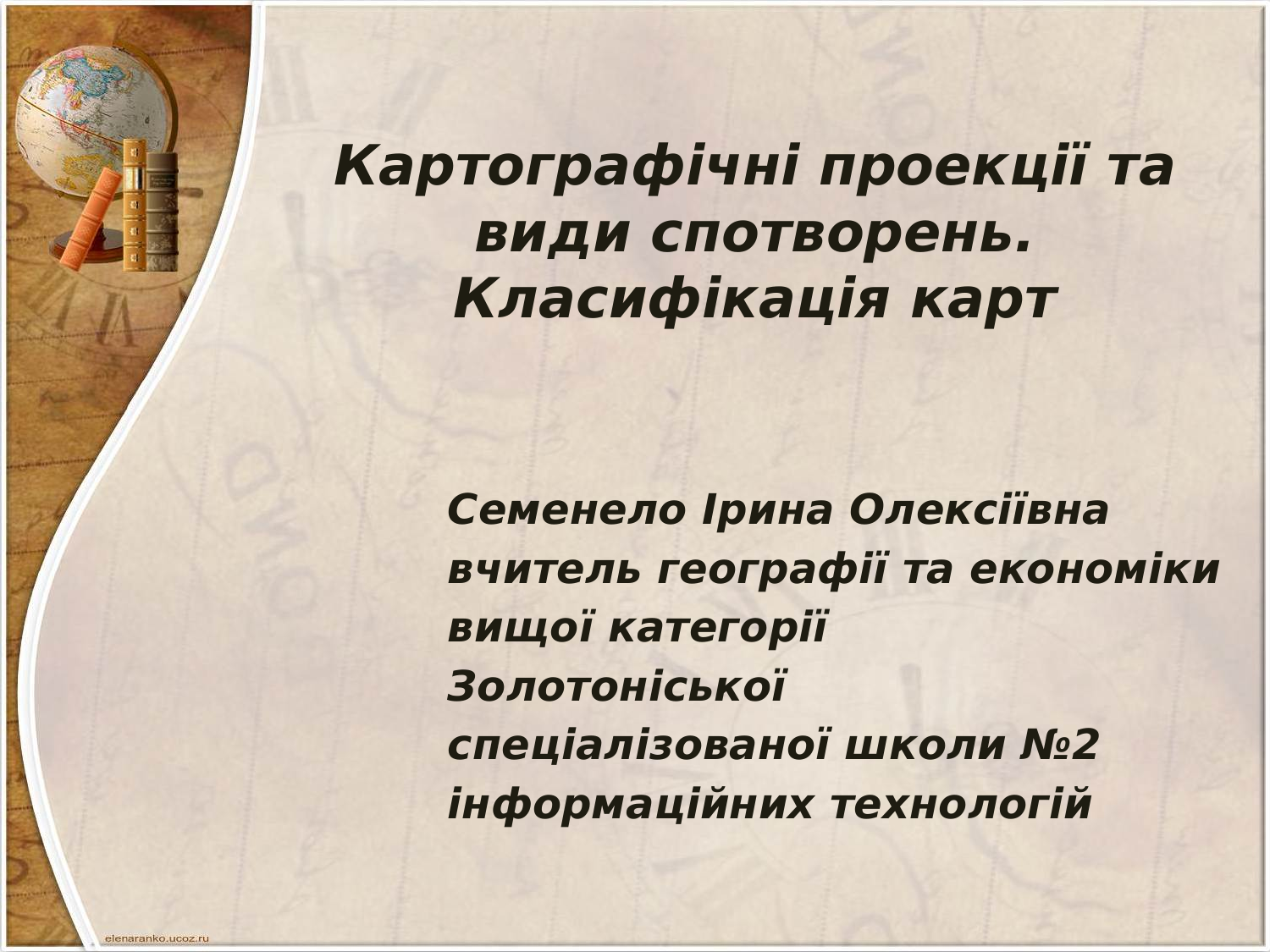

# Картографічні проекції та види спотворень. Класифікація карт
Семенело Ірина Олексіївна
вчитель географії та економіки
вищої категорії
Золотоніської
спеціалізованої школи №2
інформаційних технологій